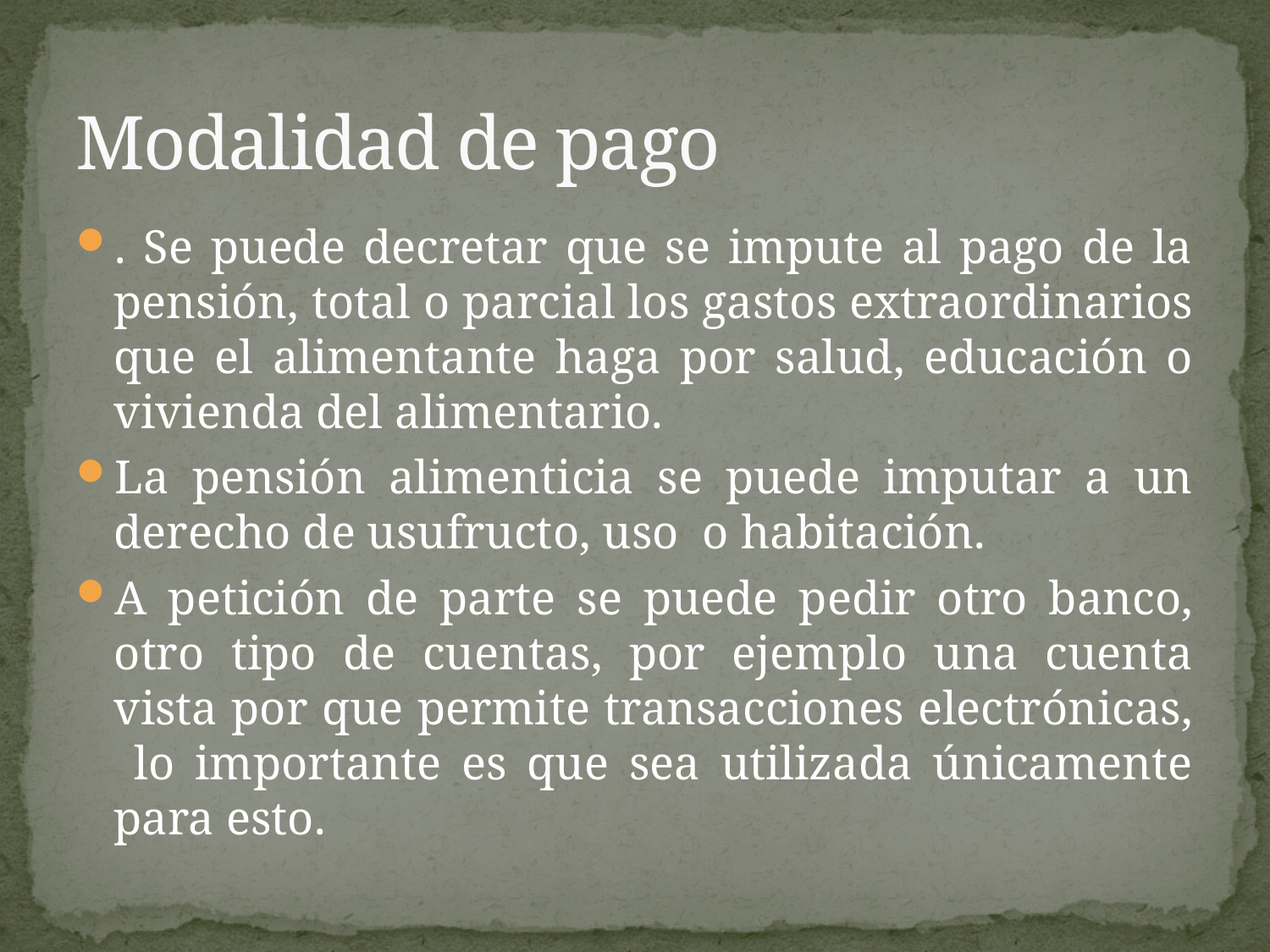

# Modalidad de pago
. Se puede decretar que se impute al pago de la pensión, total o parcial los gastos extraordinarios que el alimentante haga por salud, educación o vivienda del alimentario.
La pensión alimenticia se puede imputar a un derecho de usufructo, uso  o habitación.
A petición de parte se puede pedir otro banco, otro tipo de cuentas, por ejemplo una cuenta vista por que permite transacciones electrónicas,  lo importante es que sea utilizada únicamente para esto.